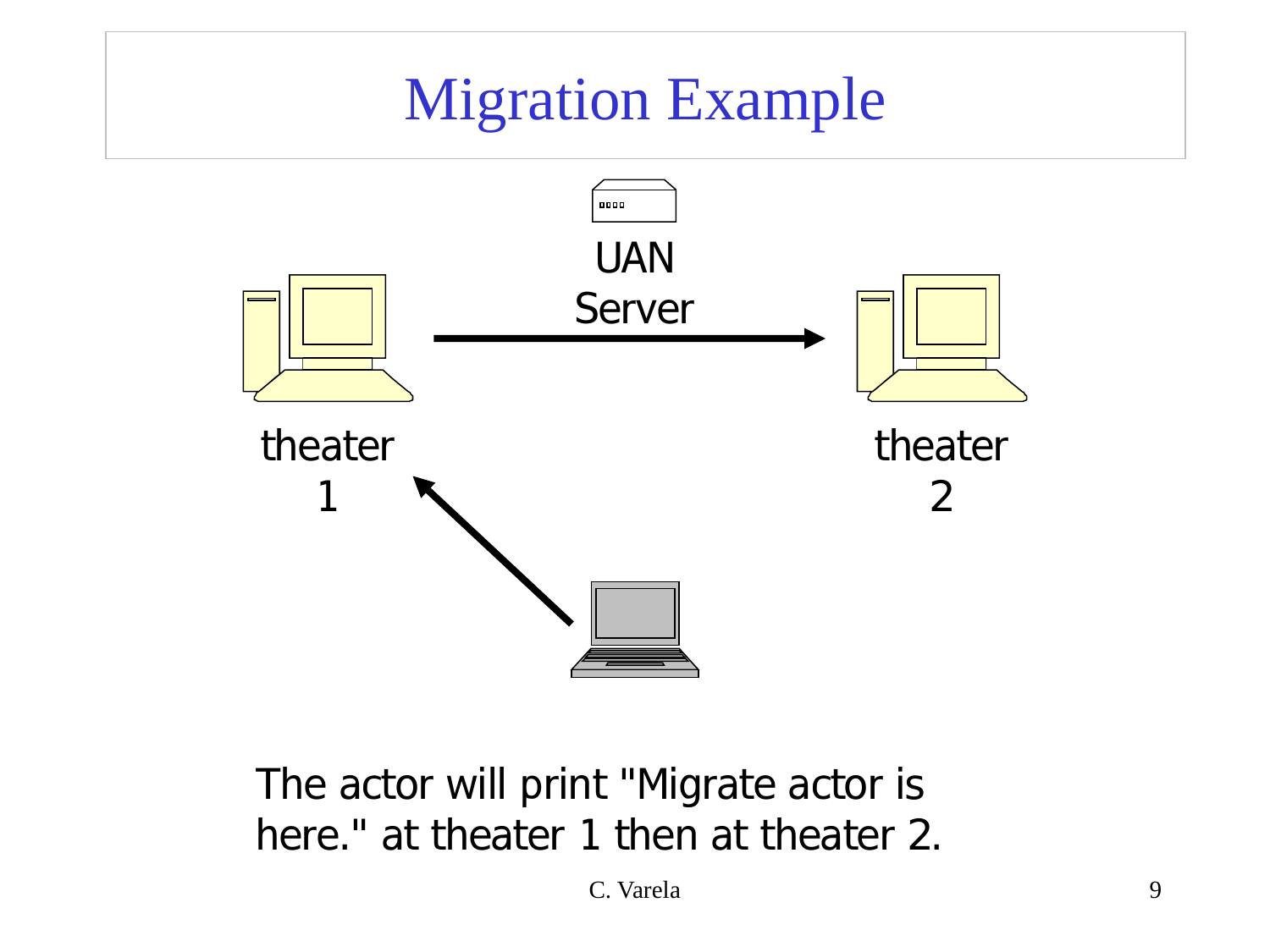

# Migration Example

UAN Server

theater 1

theater 2

The actor will print "Migrate actor is here." at theater 1 then at theater 2.
C. Varela
9